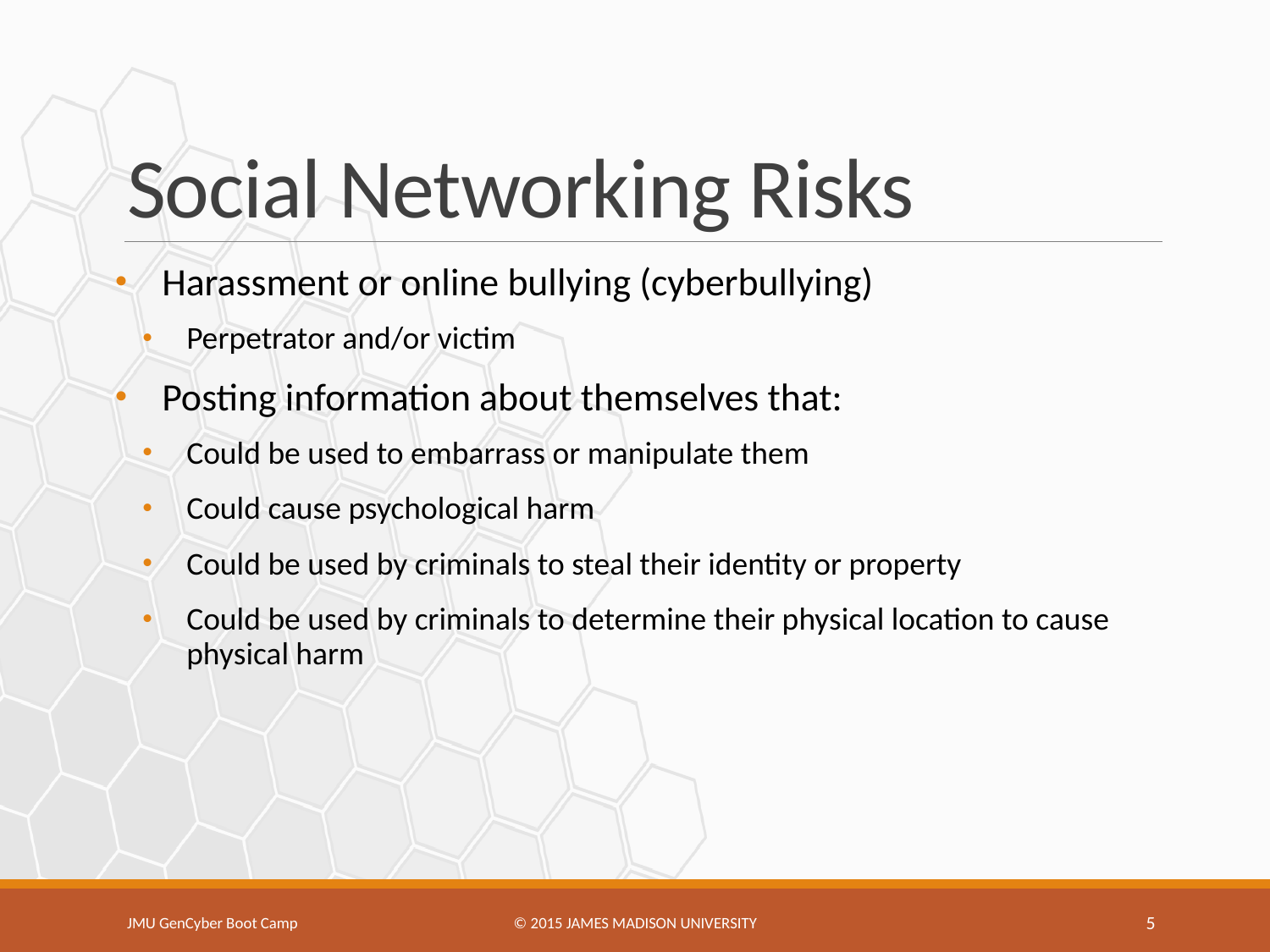

# Social Networking Risks
Harassment or online bullying (cyberbullying)
Perpetrator and/or victim
Posting information about themselves that:
Could be used to embarrass or manipulate them
Could cause psychological harm
Could be used by criminals to steal their identity or property
Could be used by criminals to determine their physical location to cause physical harm
JMU GenCyber Boot Camp
© 2015 James Madison university
5